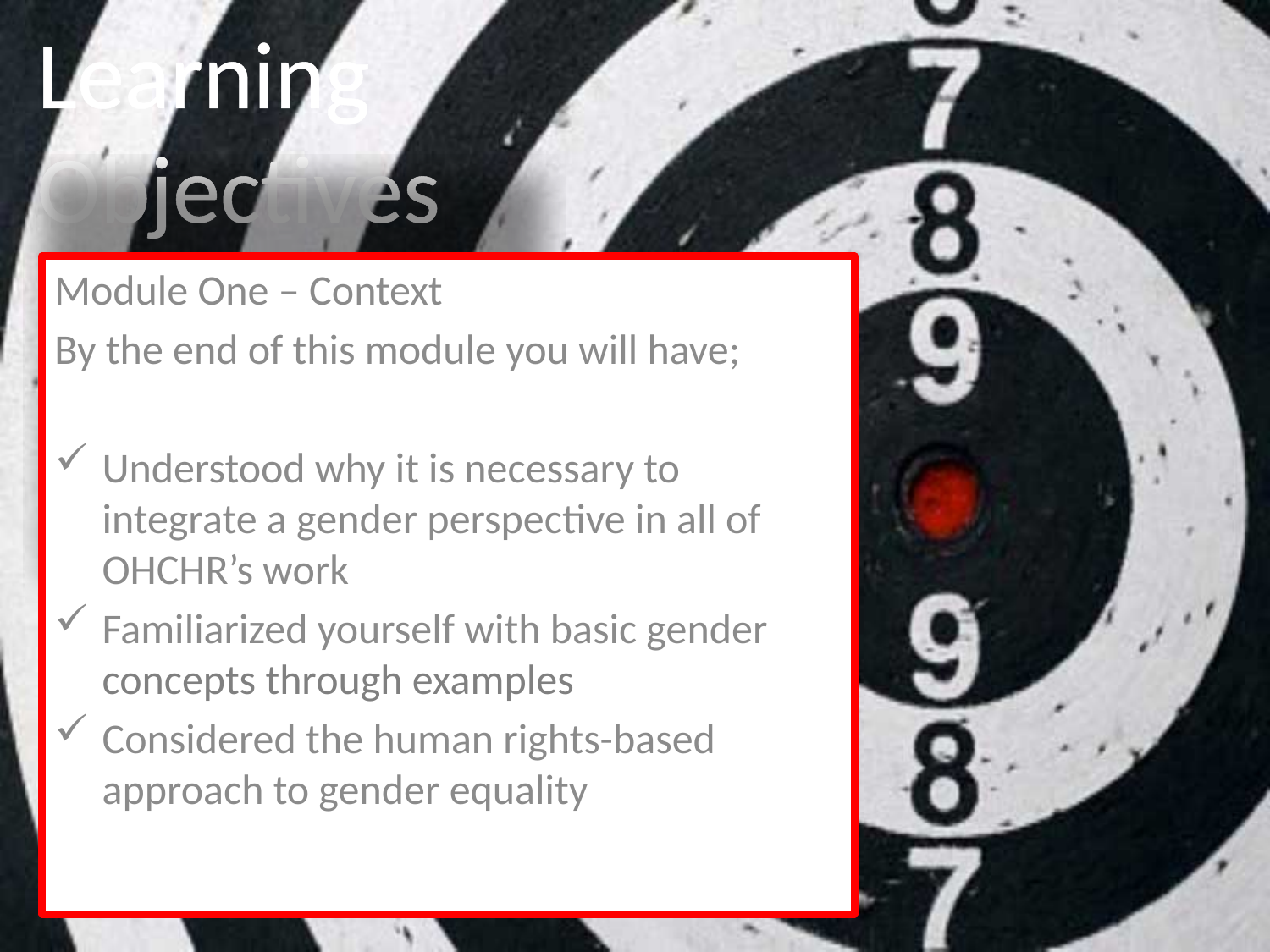

# Learning Objectives
Module One – Context
By the end of this module you will have;

Understood why it is necessary to integrate a gender perspective in all of OHCHR’s work
Familiarized yourself with basic gender concepts through examples
Considered the human rights-based approach to gender equality